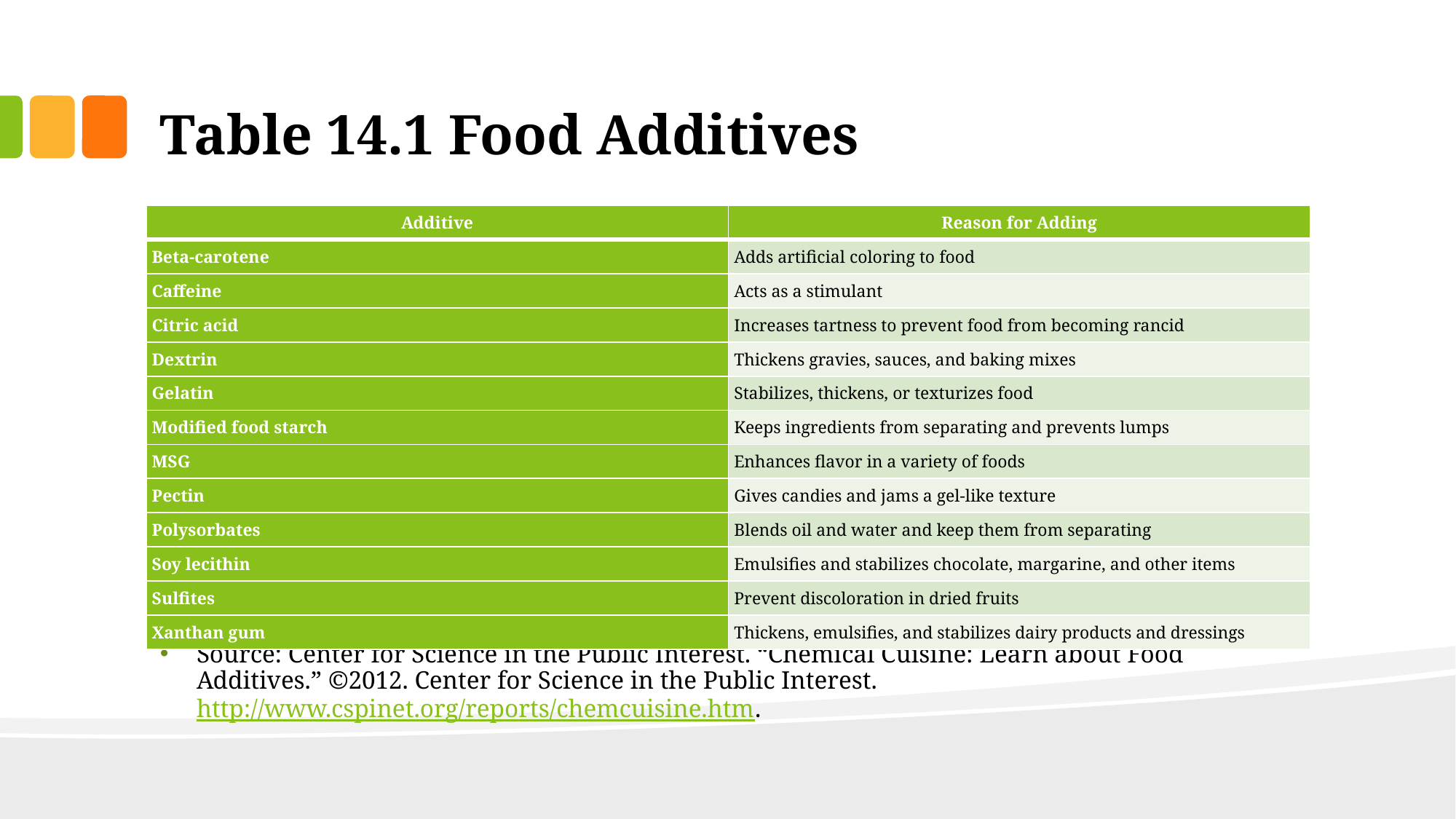

# Table 14.1 Food Additives

Source: Center for Science in the Public Interest. “Chemical Cuisine: Learn about Food Additives.” ©2012. Center for Science in the Public Interest. http://www.cspinet.org/reports/chemcuisine.htm.
| Additive | Reason for Adding |
| --- | --- |
| Beta-carotene | Adds artificial coloring to food |
| Caffeine | Acts as a stimulant |
| Citric acid | Increases tartness to prevent food from becoming rancid |
| Dextrin | Thickens gravies, sauces, and baking mixes |
| Gelatin | Stabilizes, thickens, or texturizes food |
| Modified food starch | Keeps ingredients from separating and prevents lumps |
| MSG | Enhances flavor in a variety of foods |
| Pectin | Gives candies and jams a gel-like texture |
| Polysorbates | Blends oil and water and keep them from separating |
| Soy lecithin | Emulsifies and stabilizes chocolate, margarine, and other items |
| Sulfites | Prevent discoloration in dried fruits |
| Xanthan gum | Thickens, emulsifies, and stabilizes dairy products and dressings |